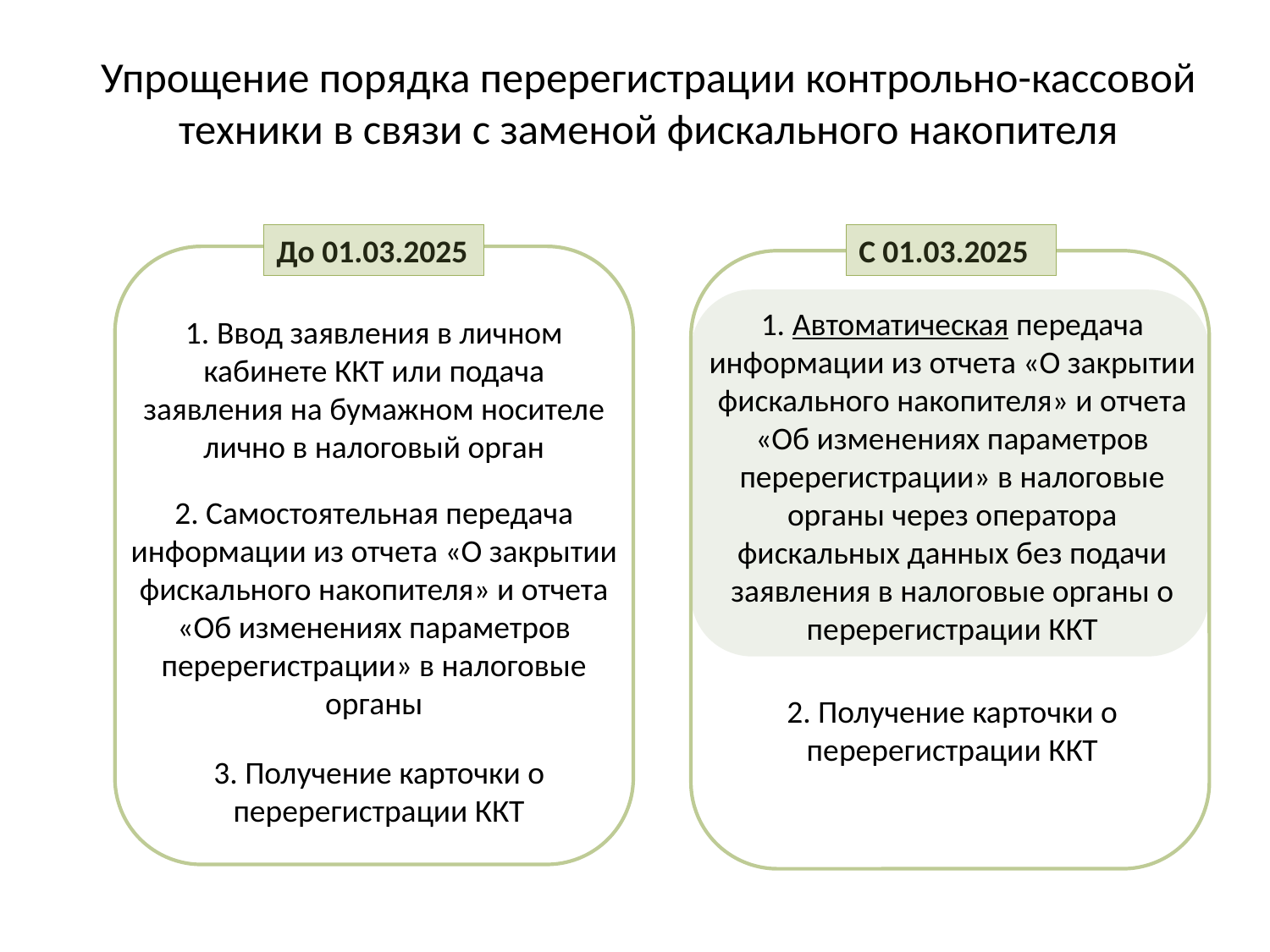

# Упрощение порядка перерегистрации контрольно-кассовой техники в связи с заменой фискального накопителя
До 01.03.2025
С 01.03.2025

1. Автоматическая передача информации из отчета «О закрытии фискального накопителя» и отчета «Об изменениях параметров перерегистрации» в налоговые органы через оператора фискальных данных без подачи заявления в налоговые органы о перерегистрации ККТ
1. Ввод заявления в личном кабинете ККТ или подача заявления на бумажном носителе лично в налоговый орган
2. Самостоятельная передача информации из отчета «О закрытии фискального накопителя» и отчета «Об изменениях параметров перерегистрации» в налоговые органы
2. Получение карточки о перерегистрации ККТ
3. Получение карточки о перерегистрации ККТ